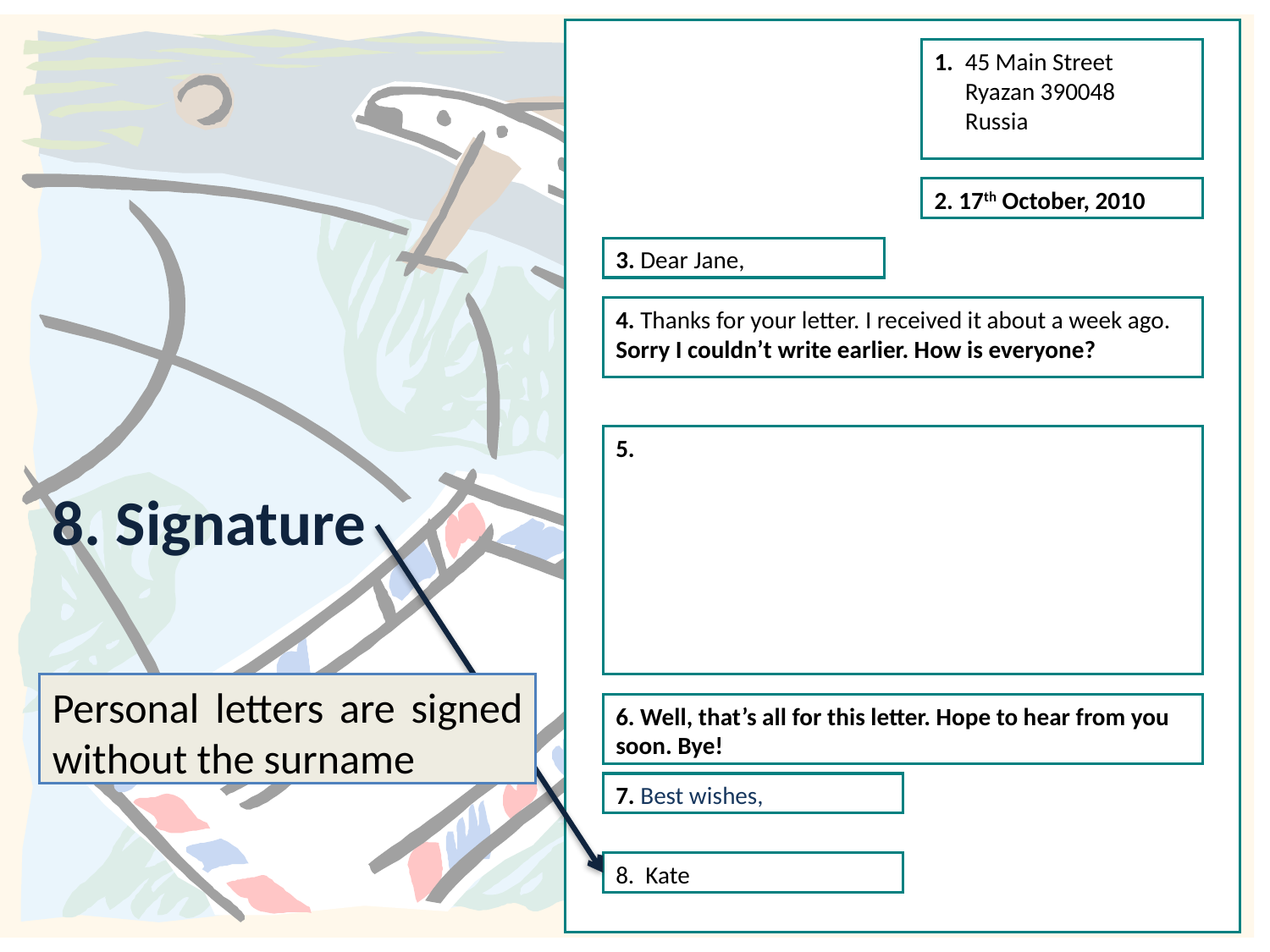

1.
2. 17th October, 2010
3. Dear Jane,

4. Thanks for your letter. I received it about a week ago. Sorry I couldn’t write earlier. How is everyone?

5.
6. Well, that’s all for this letter. Hope to hear from you soon. Bye!
7. Best wishes,
8.  Kate
45 Main Street
Ryazan 390048
Russia
8. Signature
Personal letters are signed without the surname